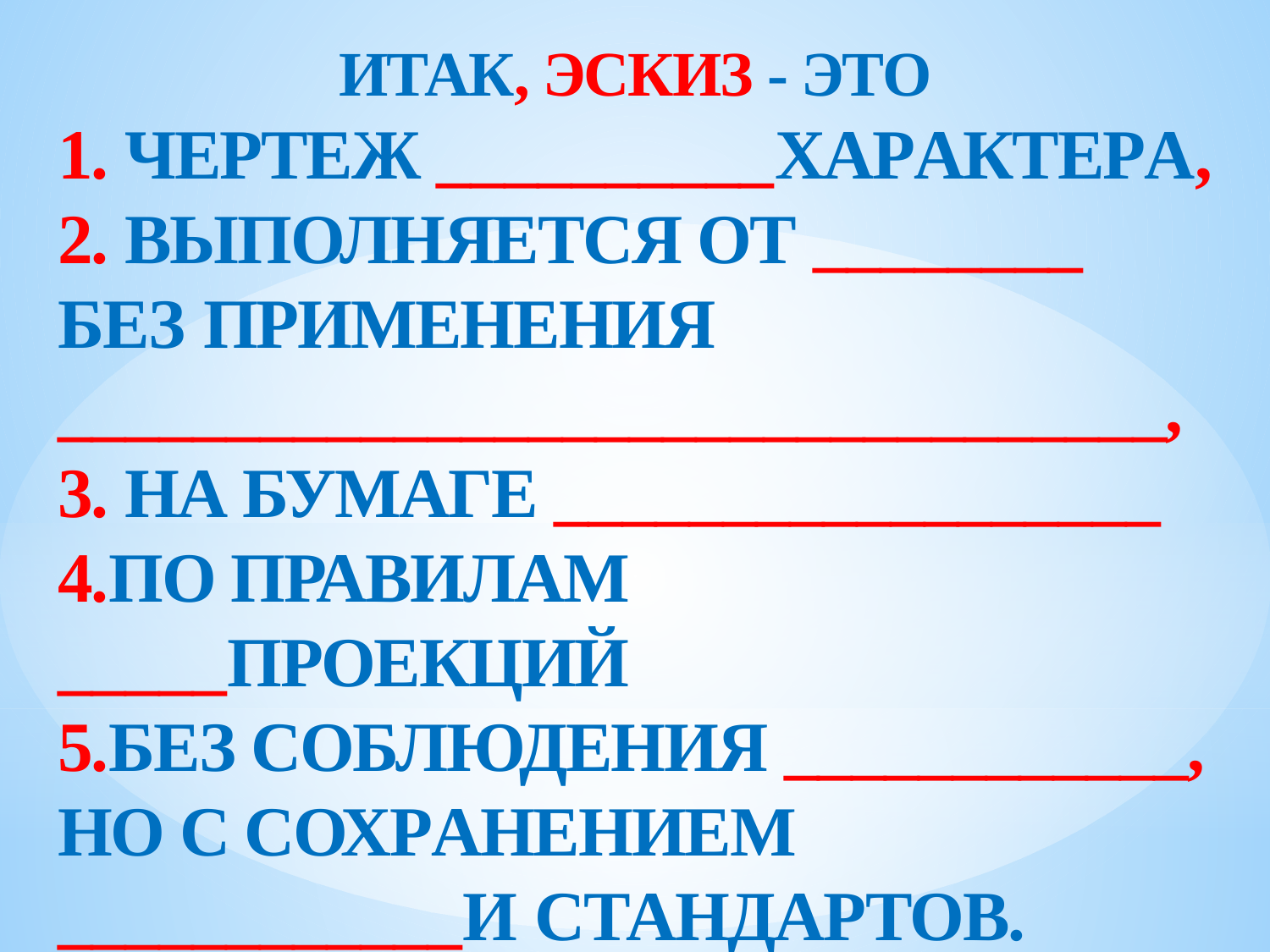

Итак, Эскиз - это
1. Чеpтеж __________хаpактеpа,
2. Выполняется от ________ без пpименения _________________________________,
3. На бумаге __________________
4.По правилам _____проекций
5.Без соблюдения ____________, но с сохpанением ____________и стандартов.